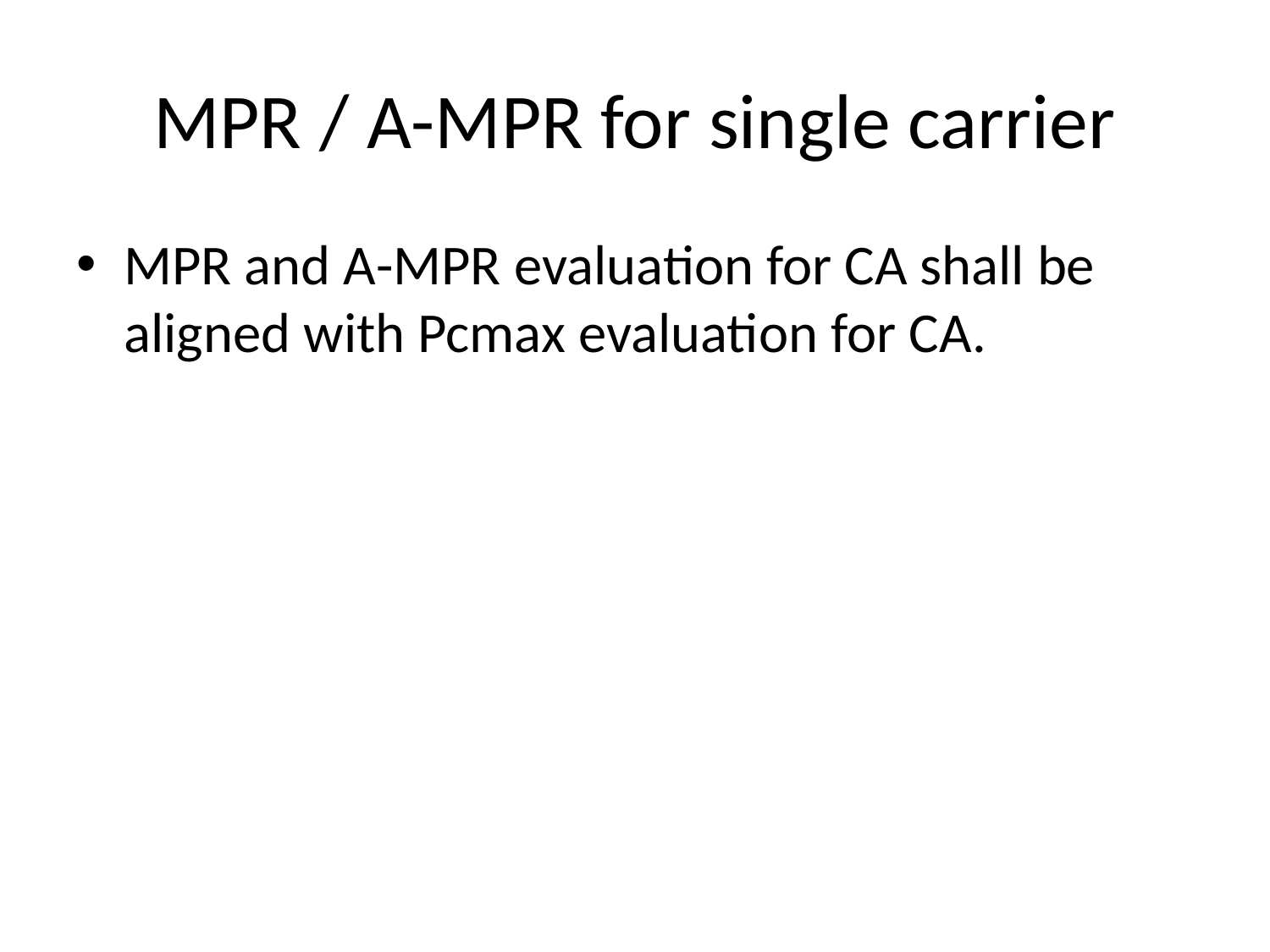

# MPR / A-MPR for single carrier
MPR and A-MPR evaluation for CA shall be aligned with Pcmax evaluation for CA.